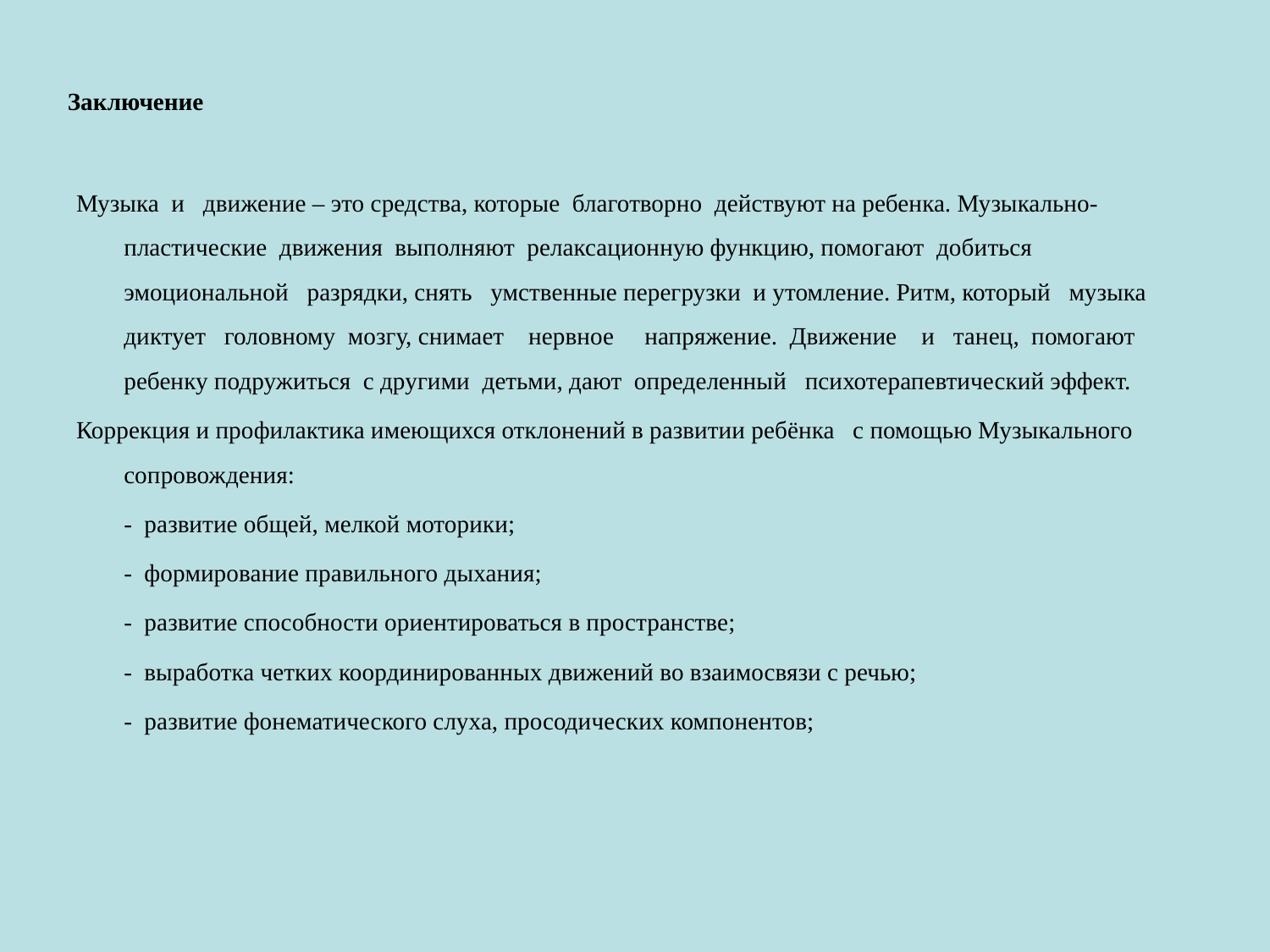

# Заключение
Музыка  и   движение – это средства, которые  благотворно  действуют на ребенка. Музыкально-пластические  движения  выполняют  релаксационную функцию, помогают  добиться  эмоциональной   разрядки, снять   умственные перегрузки  и утомление. Ритм, который   музыка   диктует   головному  мозгу, снимает    нервное     напряжение.  Движение    и   танец,  помогают     ребенку подружиться  с другими  детьми, дают  определенный   психотерапевтический эффект.
Коррекция и профилактика имеющихся отклонений в развитии ребёнка   с помощью Музыкального сопровождения:
	-  развитие общей, мелкой моторики;
	-  формирование правильного дыхания;
	-  развитие способности ориентироваться в пространстве;
	-  выработка четких координированных движений во взаимосвязи с речью;
	-  развитие фонематического слуха, просодических компонентов;